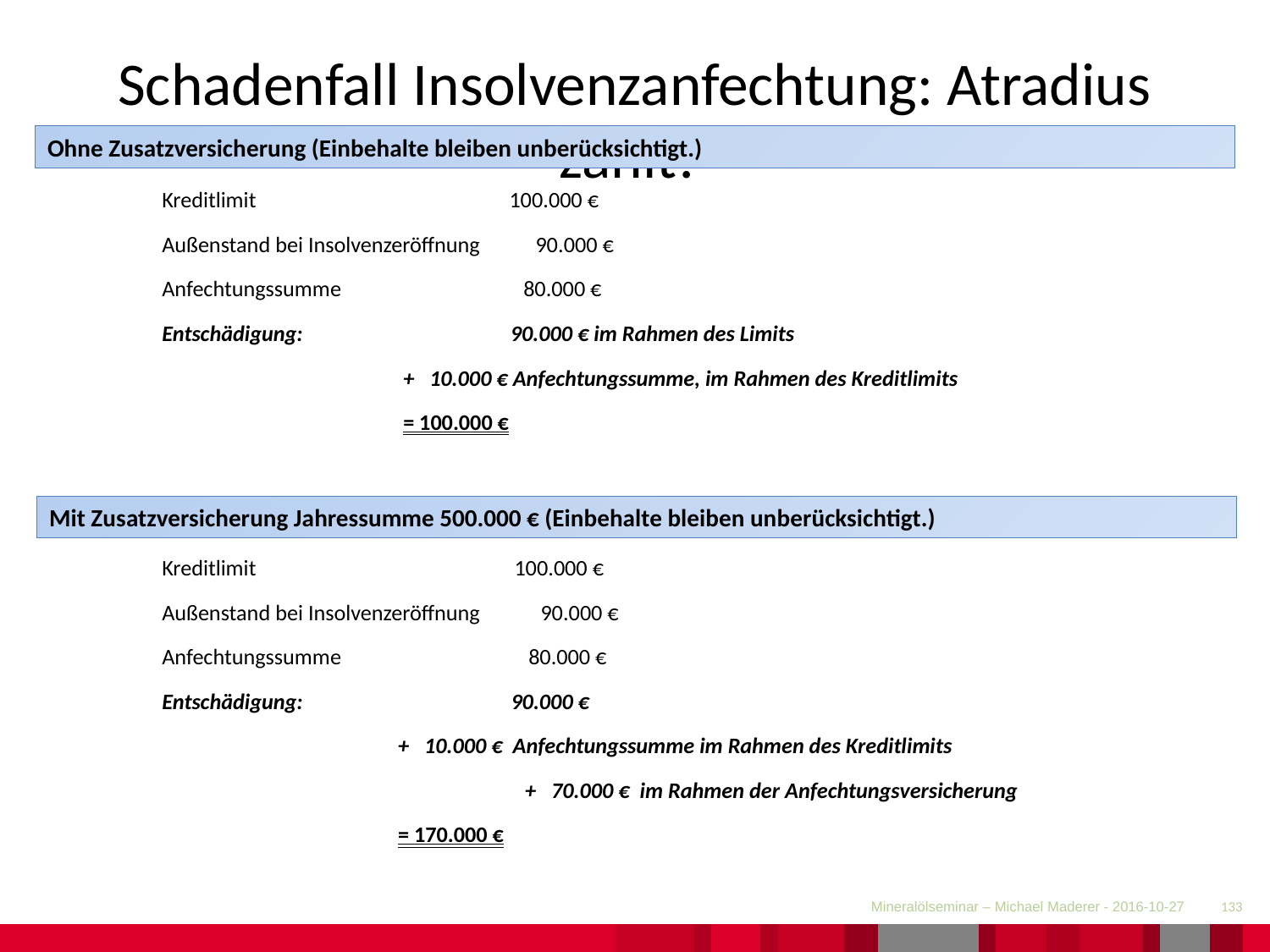

# Schadenfall Insolvenzanfechtung: Atradius zahlt!
Ohne Zusatzversicherung (Einbehalte bleiben unberücksichtigt.)

	Kreditlimit                                                  100.000 €
	Außenstand bei Insolvenzeröffnung           90.000 €
	Anfechtungssumme                                    80.000 €
	Entschädigung:                                         90.000 € im Rahmen des Limits
                                                                      +   10.000 € Anfechtungssumme, im Rahmen des Kreditlimits
                                                                      = 100.000 €

	Kreditlimit                                                   100.000 €
	Außenstand bei Insolvenzeröffnung            90.000 €
	Anfechtungssumme                                     80.000 €
	Entschädigung:                                         90.000 €
                                                                     +   10.000 €  Anfechtungssumme im Rahmen des Kreditlimits
		                                                 +   70.000 €  im Rahmen der Anfechtungsversicherung
                                                                     = 170.000 €

Mit Zusatzversicherung Jahressumme 500.000 € (Einbehalte bleiben unberücksichtigt.)
133
Mineralölseminar – Michael Maderer - 2016-10-27